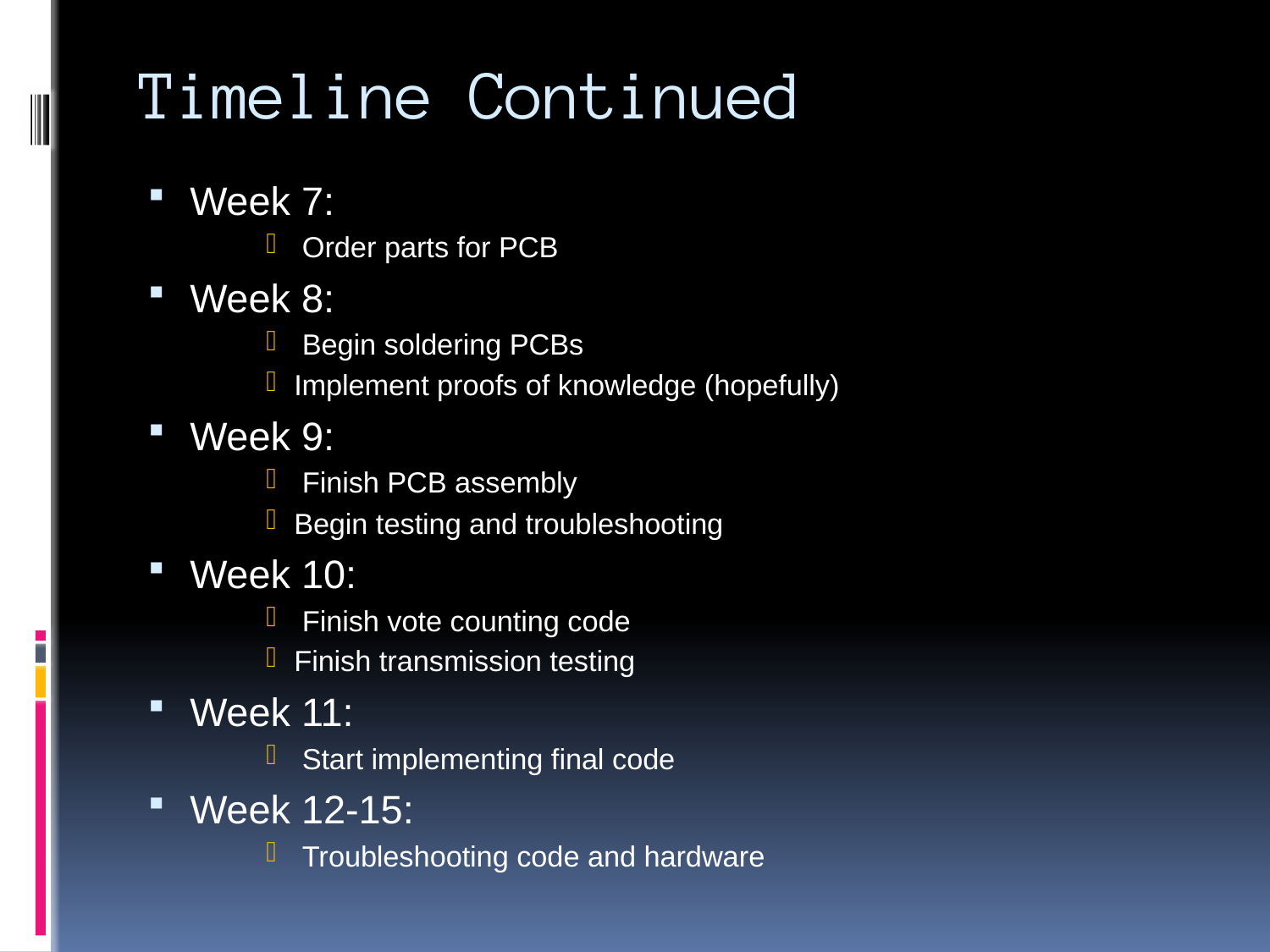

# Timeline Continued
Week 7:
 Order parts for PCB
Week 8:
 Begin soldering PCBs
Implement proofs of knowledge (hopefully)
Week 9:
 Finish PCB assembly
Begin testing and troubleshooting
Week 10:
 Finish vote counting code
Finish transmission testing
Week 11:
 Start implementing final code
Week 12-15:
 Troubleshooting code and hardware